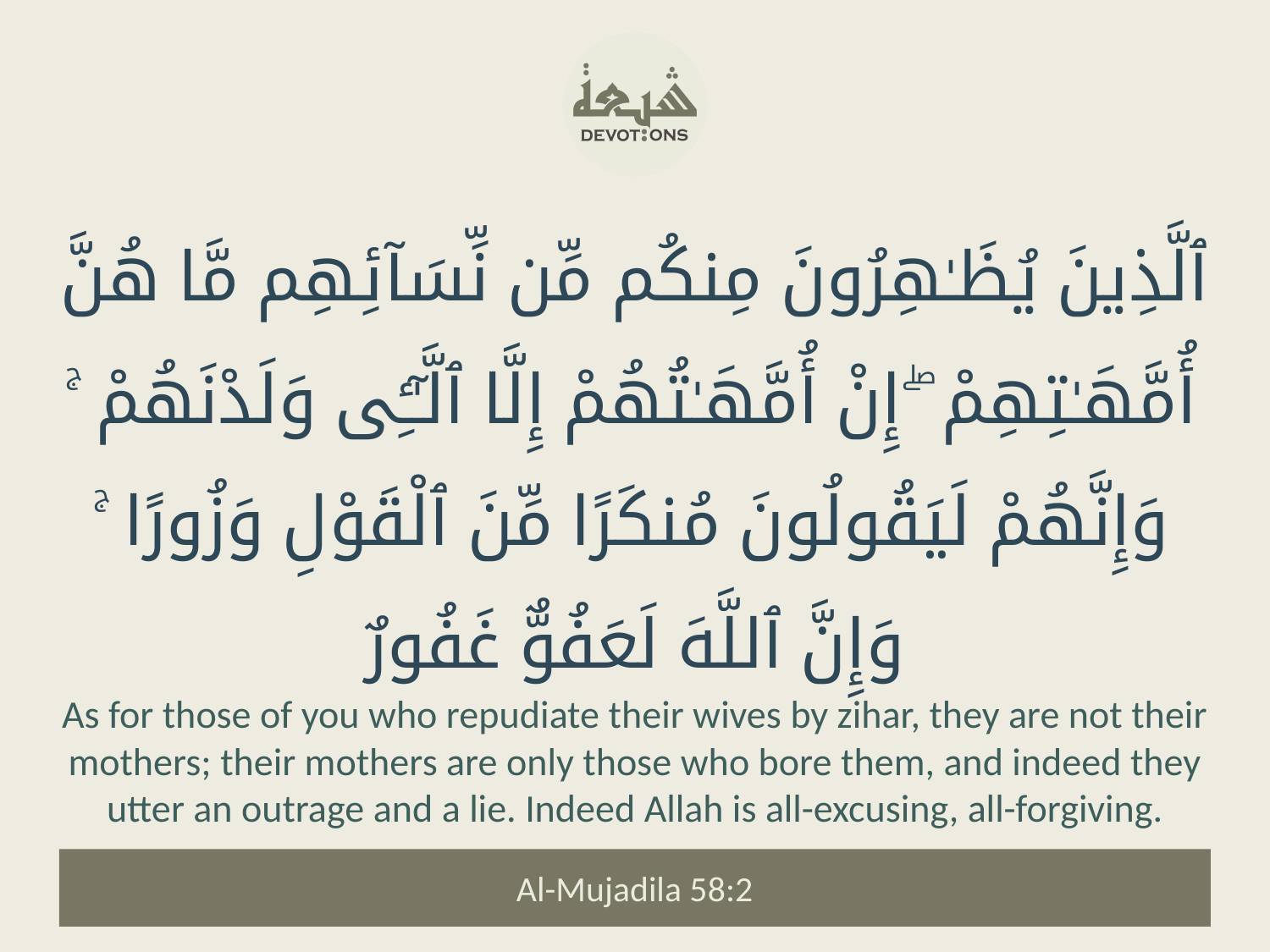

ٱلَّذِينَ يُظَـٰهِرُونَ مِنكُم مِّن نِّسَآئِهِم مَّا هُنَّ أُمَّهَـٰتِهِمْ ۖ إِنْ أُمَّهَـٰتُهُمْ إِلَّا ٱلَّـٰٓـِٔى وَلَدْنَهُمْ ۚ وَإِنَّهُمْ لَيَقُولُونَ مُنكَرًا مِّنَ ٱلْقَوْلِ وَزُورًا ۚ وَإِنَّ ٱللَّهَ لَعَفُوٌّ غَفُورٌ
As for those of you who repudiate their wives by zihar, they are not their mothers; their mothers are only those who bore them, and indeed they utter an outrage and a lie. Indeed Allah is all-excusing, all-forgiving.
Al-Mujadila 58:2